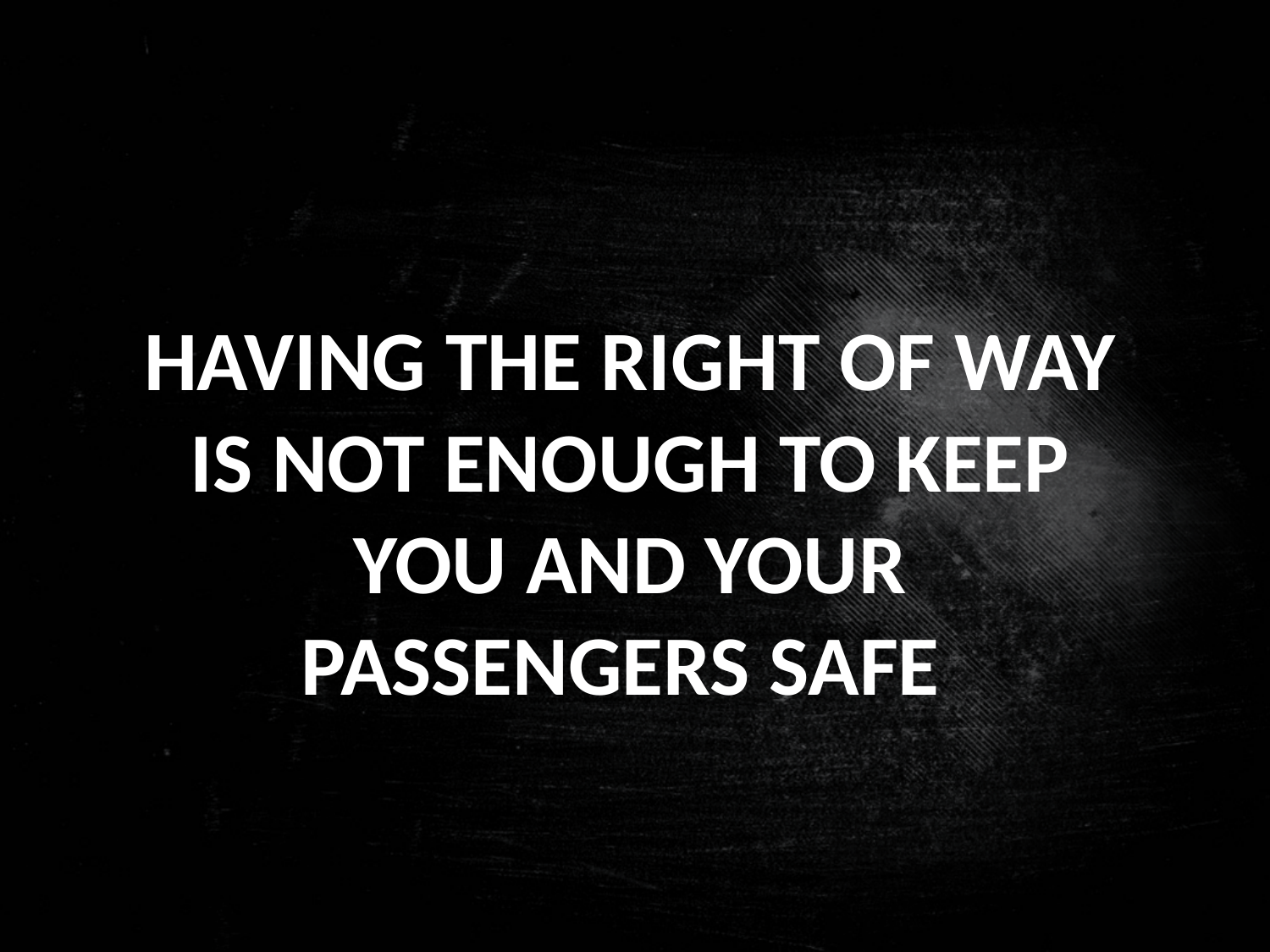

HAVING THE RIGHT OF WAY IS NOT ENOUGH TO KEEP YOU AND YOUR PASSENGERS SAFE